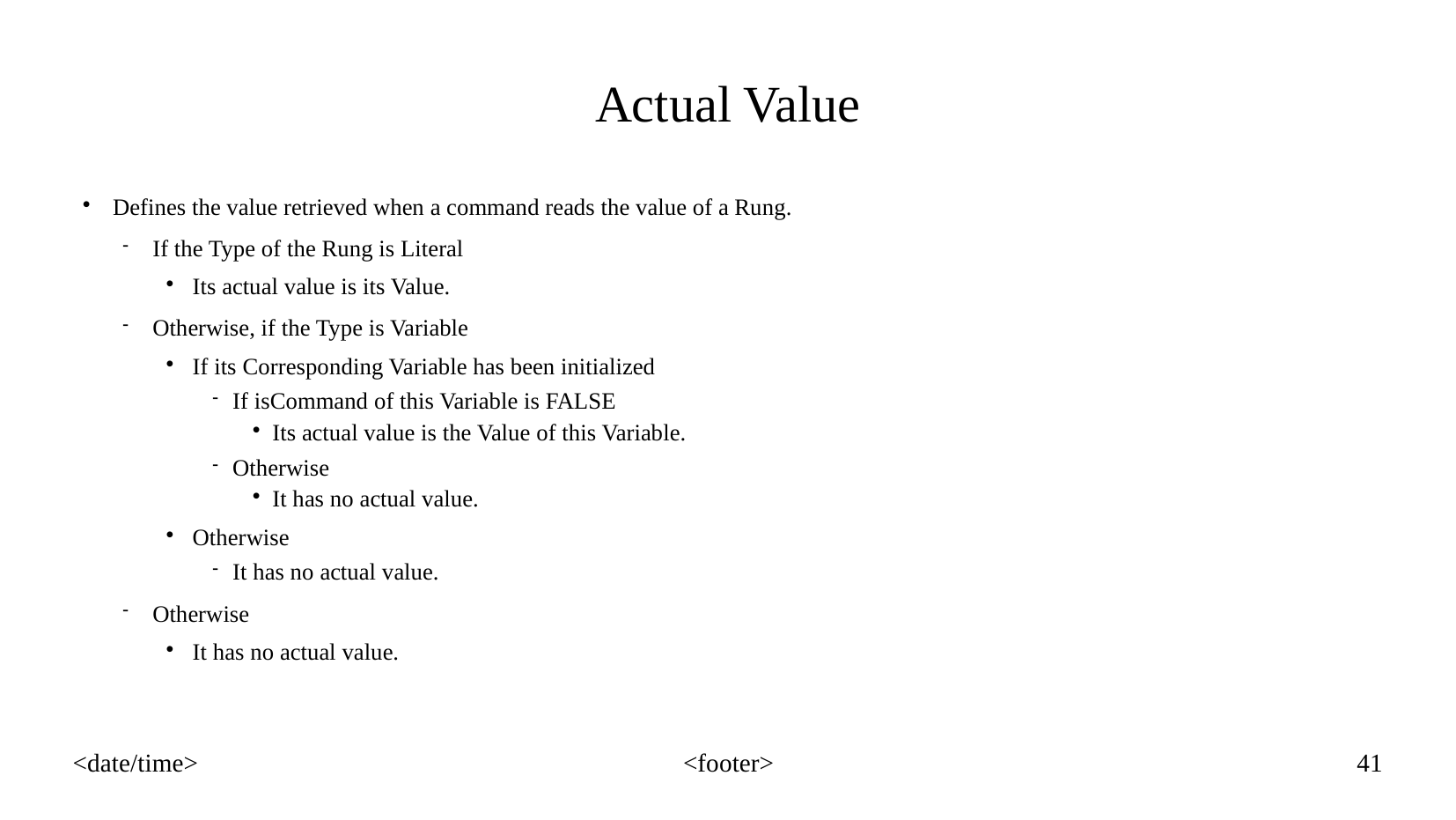

Actual Value
Defines the value retrieved when a command reads the value of a Rung.
If the Type of the Rung is Literal
Its actual value is its Value.
Otherwise, if the Type is Variable
If its Corresponding Variable has been initialized
If isCommand of this Variable is FALSE
Its actual value is the Value of this Variable.
Otherwise
It has no actual value.
Otherwise
It has no actual value.
Otherwise
It has no actual value.